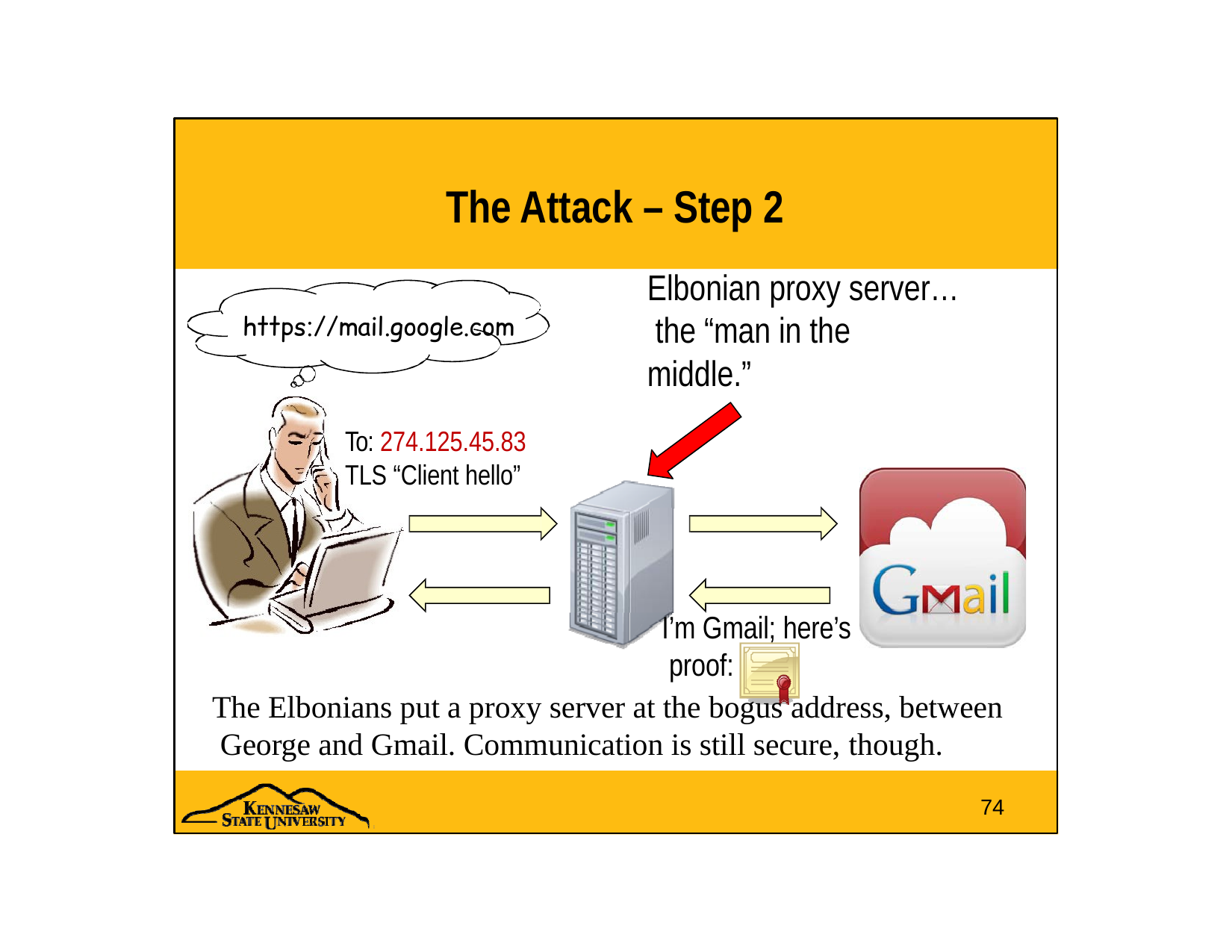

# The Attack – Step 2
Elbonian proxy server…  the “man in the middle.”

https://mail.google.com

To: 274.125.45.83
TLS “Client hello”

I’m Gmail; here’s  proof:
The Elbonians put a proxy server at the bogus address, between  George and Gmail. Communication is still secure, though.

74